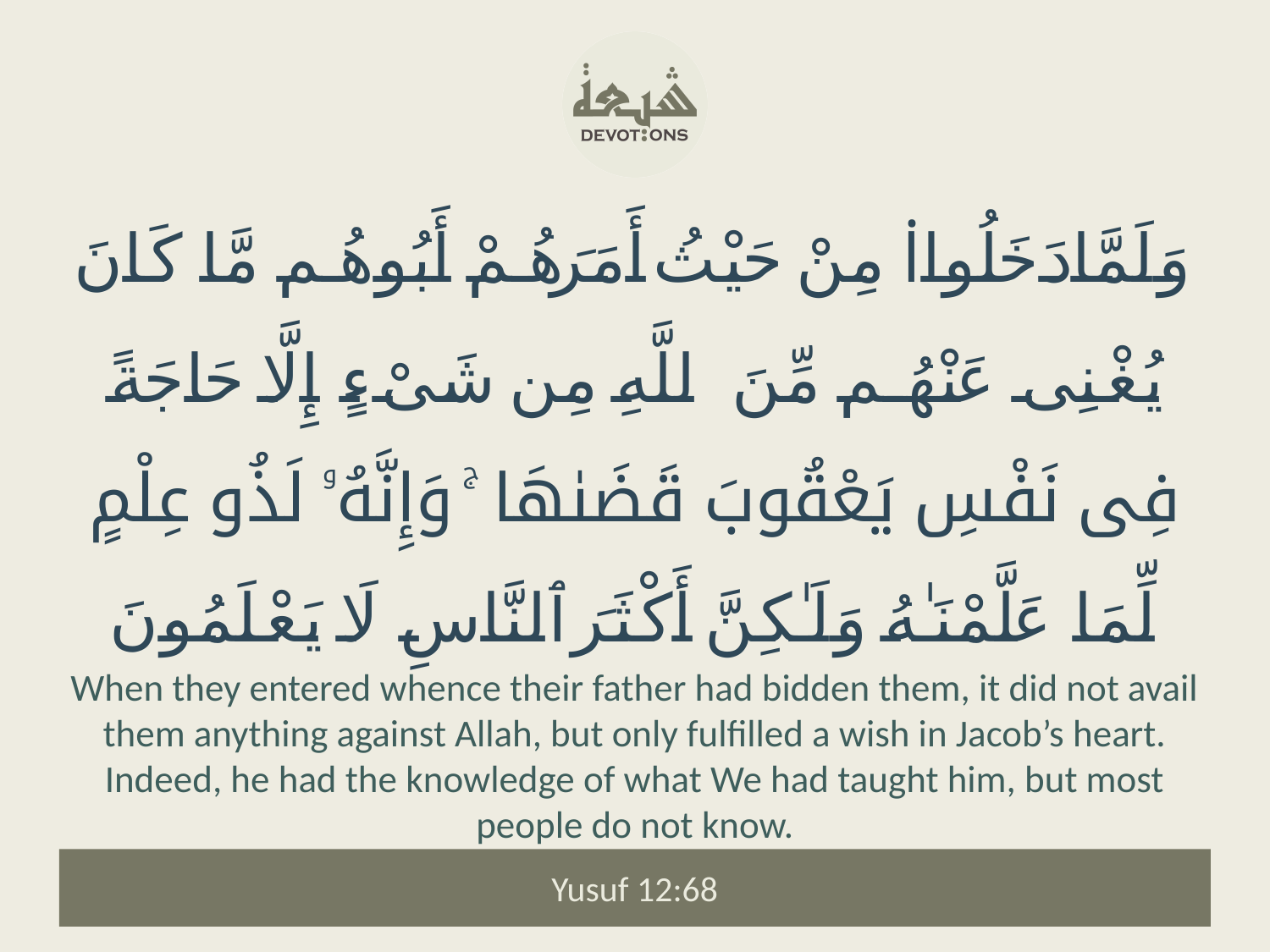

وَلَمَّا دَخَلُوا۟ مِنْ حَيْثُ أَمَرَهُمْ أَبُوهُم مَّا كَانَ يُغْنِى عَنْهُم مِّنَ ٱللَّهِ مِن شَىْءٍ إِلَّا حَاجَةً فِى نَفْسِ يَعْقُوبَ قَضَىٰهَا ۚ وَإِنَّهُۥ لَذُو عِلْمٍ لِّمَا عَلَّمْنَـٰهُ وَلَـٰكِنَّ أَكْثَرَ ٱلنَّاسِ لَا يَعْلَمُونَ
When they entered whence their father had bidden them, it did not avail them anything against Allah, but only fulfilled a wish in Jacob’s heart. Indeed, he had the knowledge of what We had taught him, but most people do not know.
Yusuf 12:68